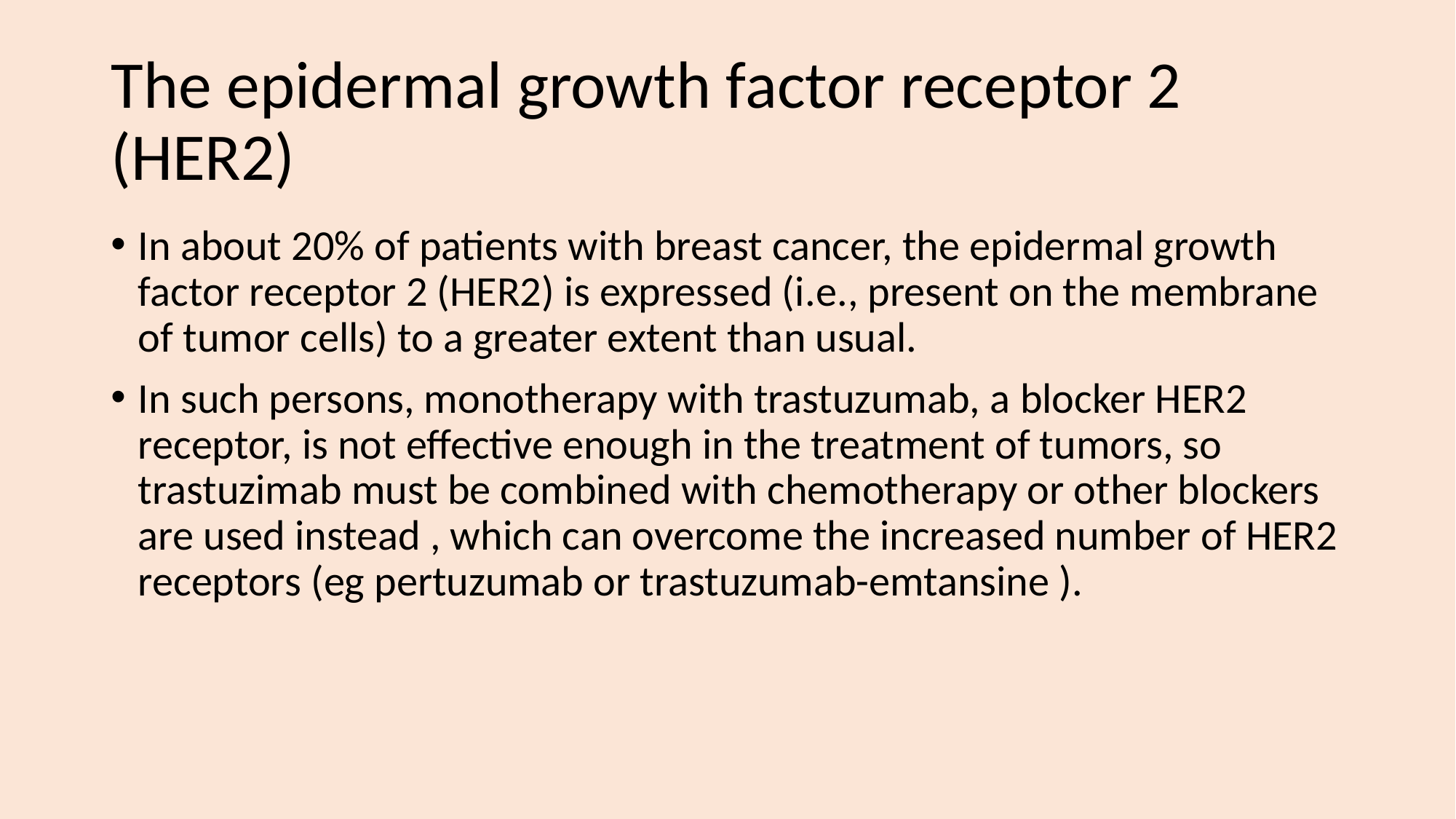

# The epidermal growth factor receptor 2 (HER2)
In about 20% of patients with breast cancer, the epidermal growth factor receptor 2 (HER2) is expressed (i.e., present on the membrane of tumor cells) to a greater extent than usual.
In such persons, monotherapy with trastuzumab, a blocker HER2 receptor, is not effective enough in the treatment of tumors, so trastuzimab must be combined with chemotherapy or other blockers are used instead , which can overcome the increased number of HER2 receptors (eg pertuzumab or trastuzumab-emtansine ).